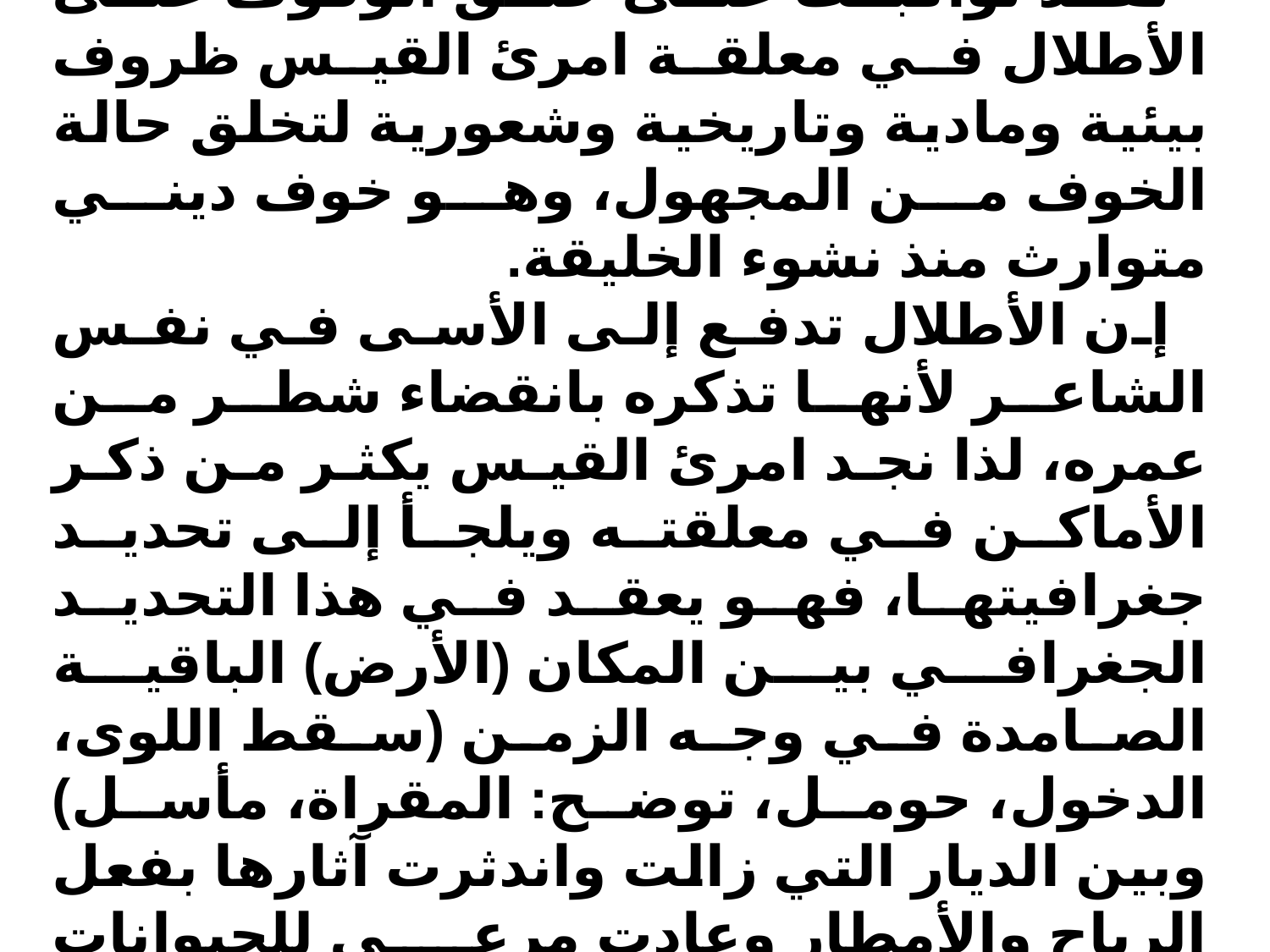

لقد تواكبت على خلق الوقوف على الأطلال في معلقة امرئ القيس ظروف بيئية ومادية وتاريخية وشعورية لتخلق حالة الخوف من المجهول، وهو خوف ديني متوارث منذ نشوء الخليقة.
إن الأطلال تدفع إلى الأسى في نفس الشاعر لأنها تذكره بانقضاء شطر من عمره، لذا نجد امرئ القيس يكثر من ذكر الأماكن في معلقته ويلجأ إلى تحديد جغرافيتها، فهو يعقد في هذا التحديد الجغرافي بين المكان (الأرض) الباقية الصامدة في وجه الزمن (سقط اللوى، الدخول، حومل، توضح: المقراة، مأسل) وبين الديار التي زالت واندثرت آثارها بفعل الرياح والأمطار وعادت مرعى للحيوانات المتوحشة.